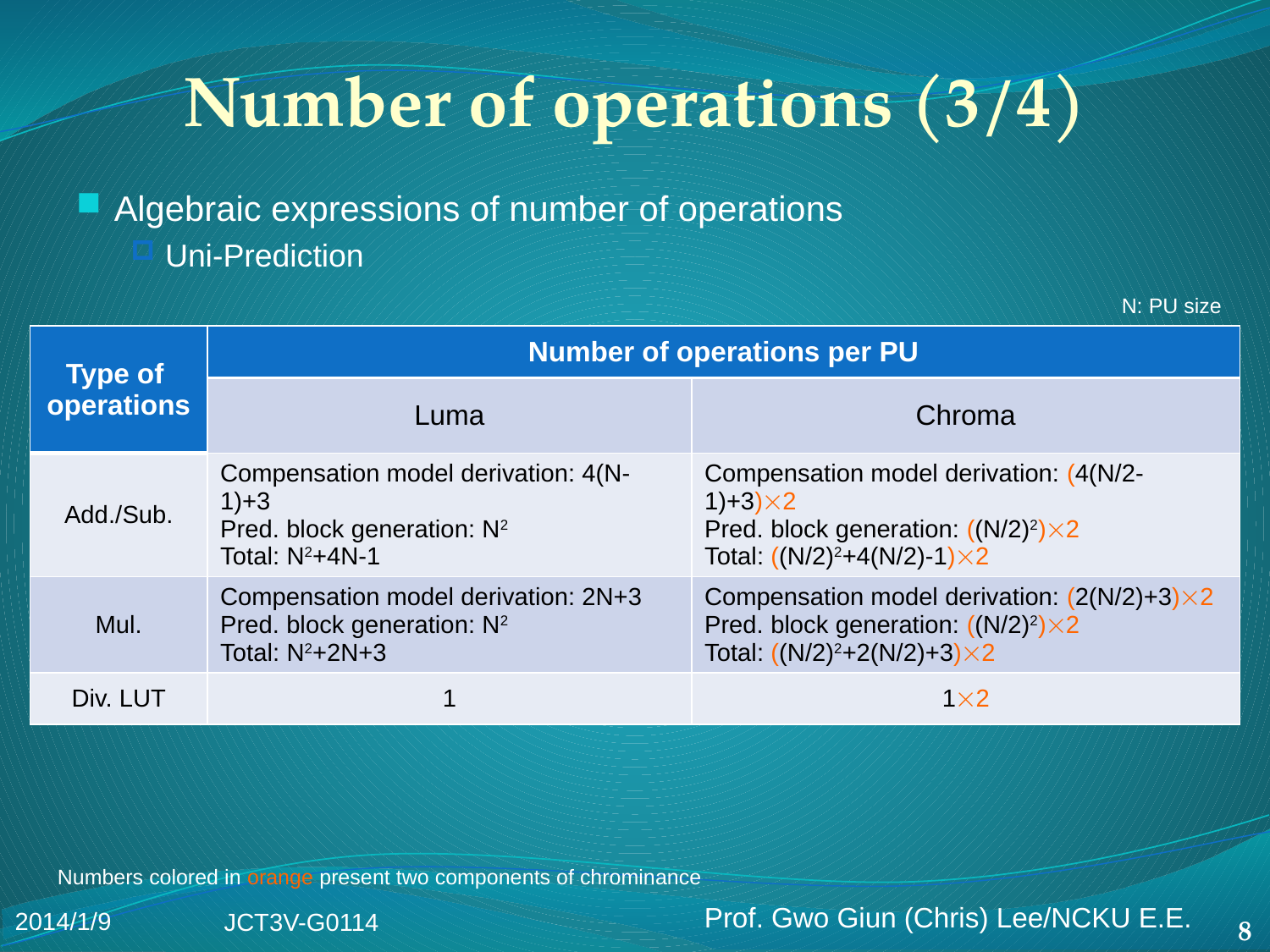

# Number of operations (3/4)
Algebraic expressions of number of operations
Uni-Prediction
N: PU size
| Type of operations | Number of operations per PU |  |
| --- | --- | --- |
|  | Luma | Chroma |
| Add./Sub. | Compensation model derivation: 4(N-1)+3 Pred. block generation: N2 Total: N2+4N-1 | Compensation model derivation: (4(N/2-1)+3)×2 Pred. block generation: ((N/2)2)×2 Total: ((N/2)2+4(N/2)-1)×2 |
| Mul. | Compensation model derivation: 2N+3 Pred. block generation: N2 Total: N2+2N+3 | Compensation model derivation: (2(N/2)+3)×2 Pred. block generation: ((N/2)2)×2 Total: ((N/2)2+2(N/2)+3)×2 |
| Div. LUT | 1 | 1×2 |
Numbers colored in orange present two components of chrominance
2014/1/9
JCT3V-G0114
8